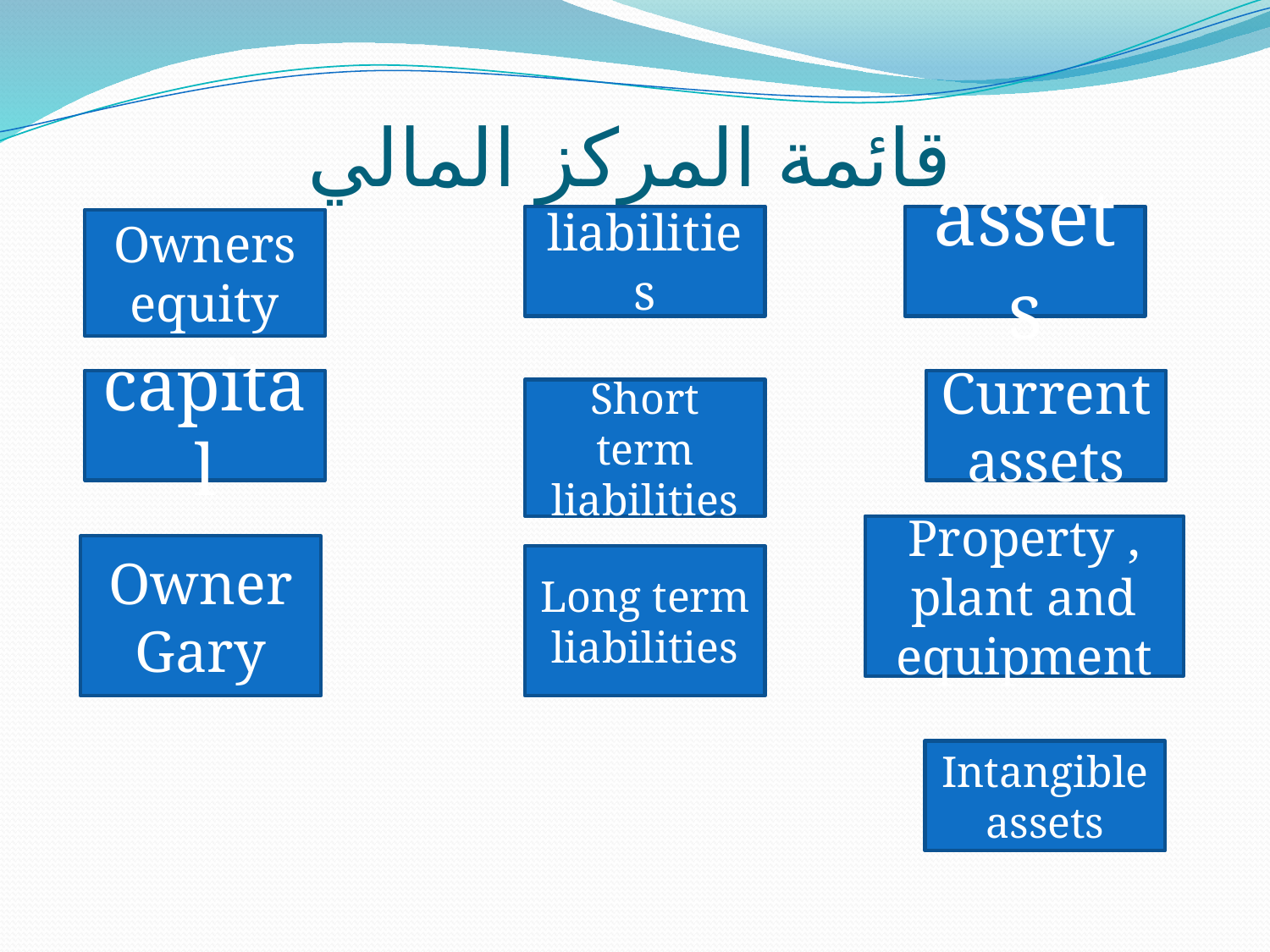

# قائمة المركز المالي
liabilities
assets
Owners equity
capital
Current assets
Short term liabilities
Property , plant and equipment
Owner Gary
Long term liabilities
Intangible assets